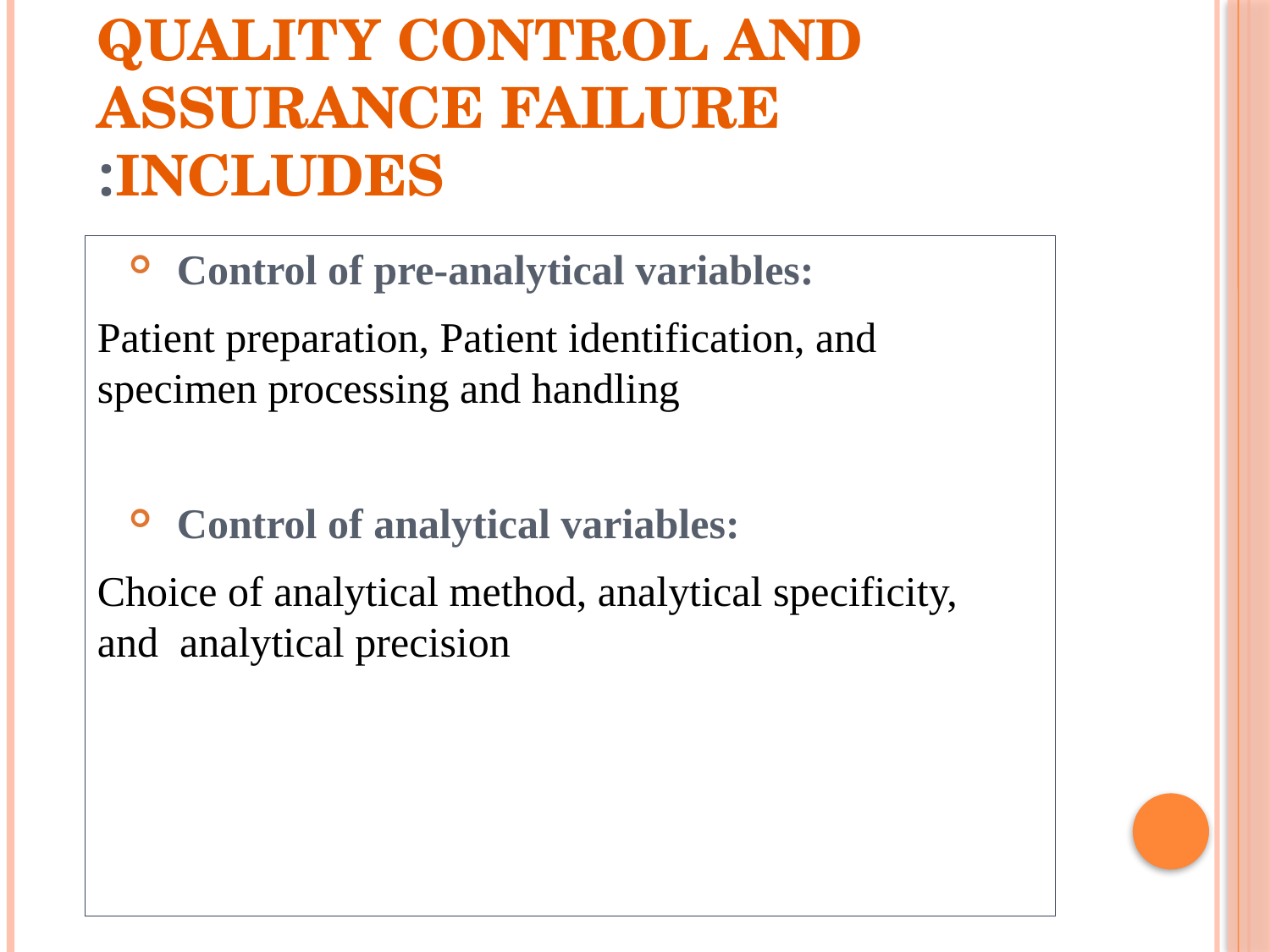

# Quality control and assurance failure includes:
Control of pre-analytical variables:
    Patient preparation, Patient identification, and specimen processing and handling

Control of analytical variables:
    Choice of analytical method, analytical specificity, and  analytical precision